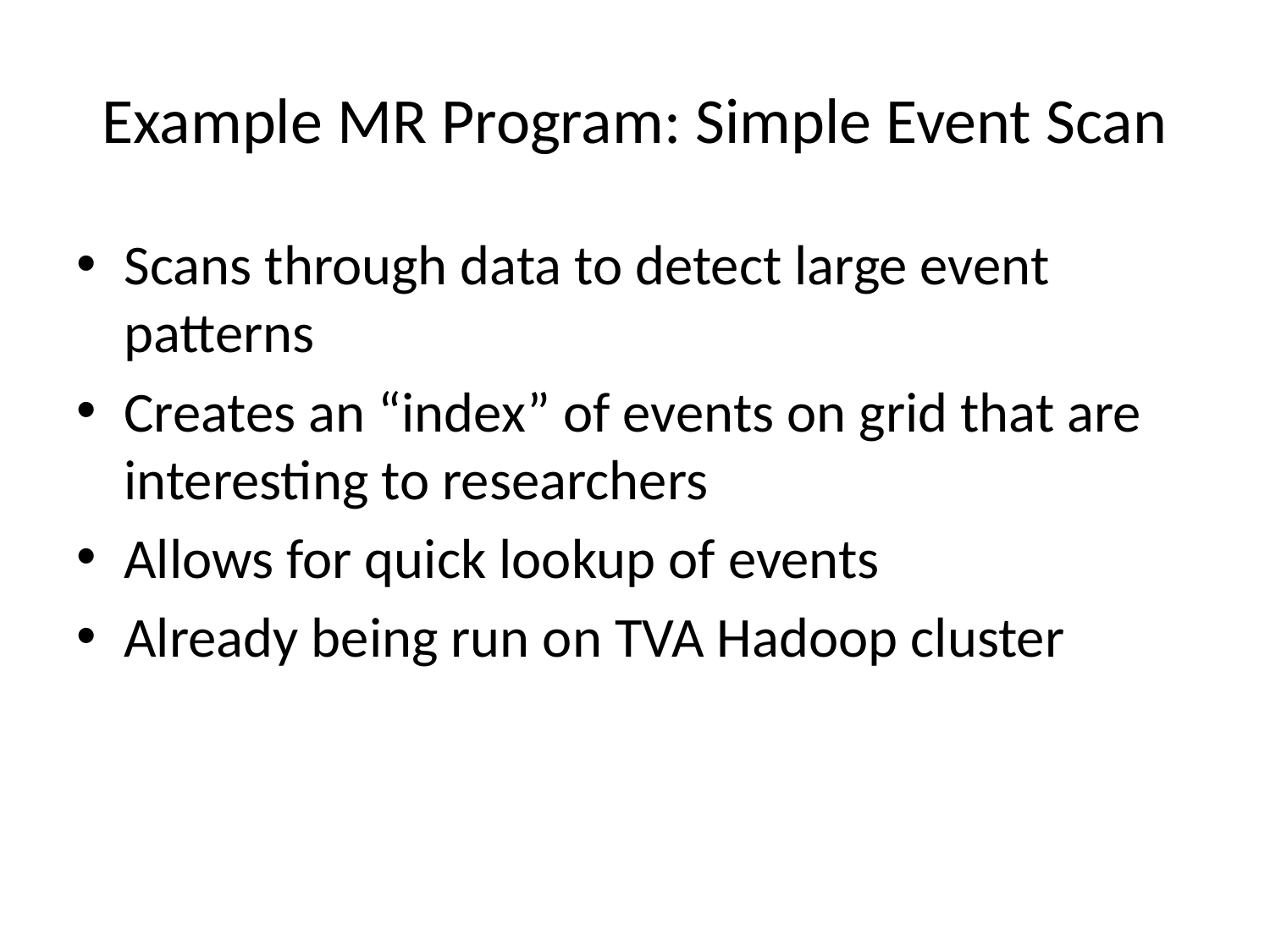

# Example MR Program: Simple Event Scan
Scans through data to detect large event patterns
Creates an “index” of events on grid that are interesting to researchers
Allows for quick lookup of events
Already being run on TVA Hadoop cluster